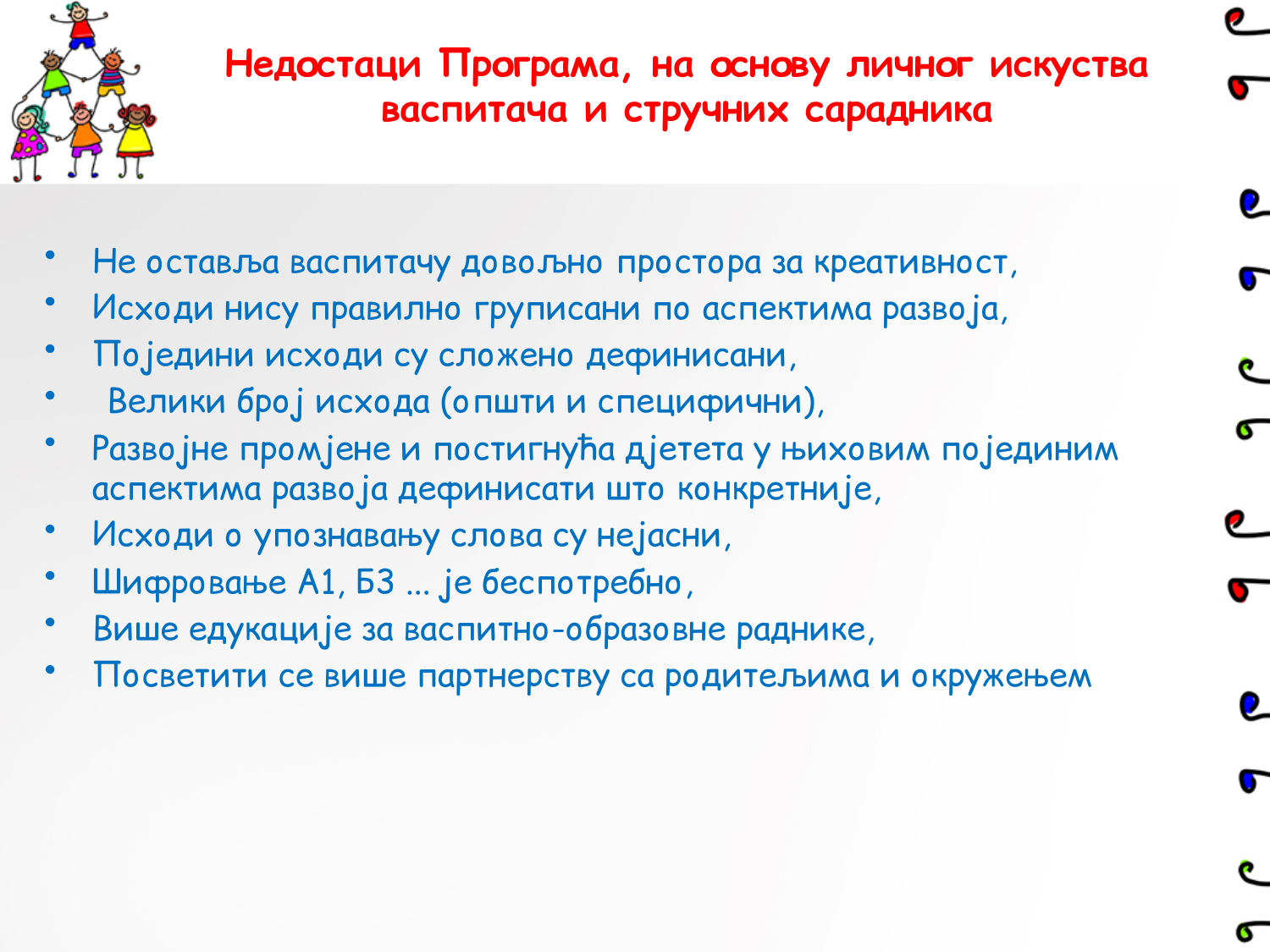

# Недостаци Програма, на основу личног искуства васпитача и стручних сарадника
Не оставља васпитачу довољно простора за креативност,
Исходи нису правилно груписани по аспектима развоја,
Поједини исходи су сложено дефинисани,
 Велики број исхода (општи и специфични),
Развојне промјене и постигнућа дјетета у њиховим појединим аспектима развоја дефинисати што конкретније,
Исходи о упознавању слова су нејасни,
Шифровање А1, Б3 ... је беспотребно,
Више едукације за васпитно-образовне раднике,
Посветити се више партнерству са родитељима и окружењем